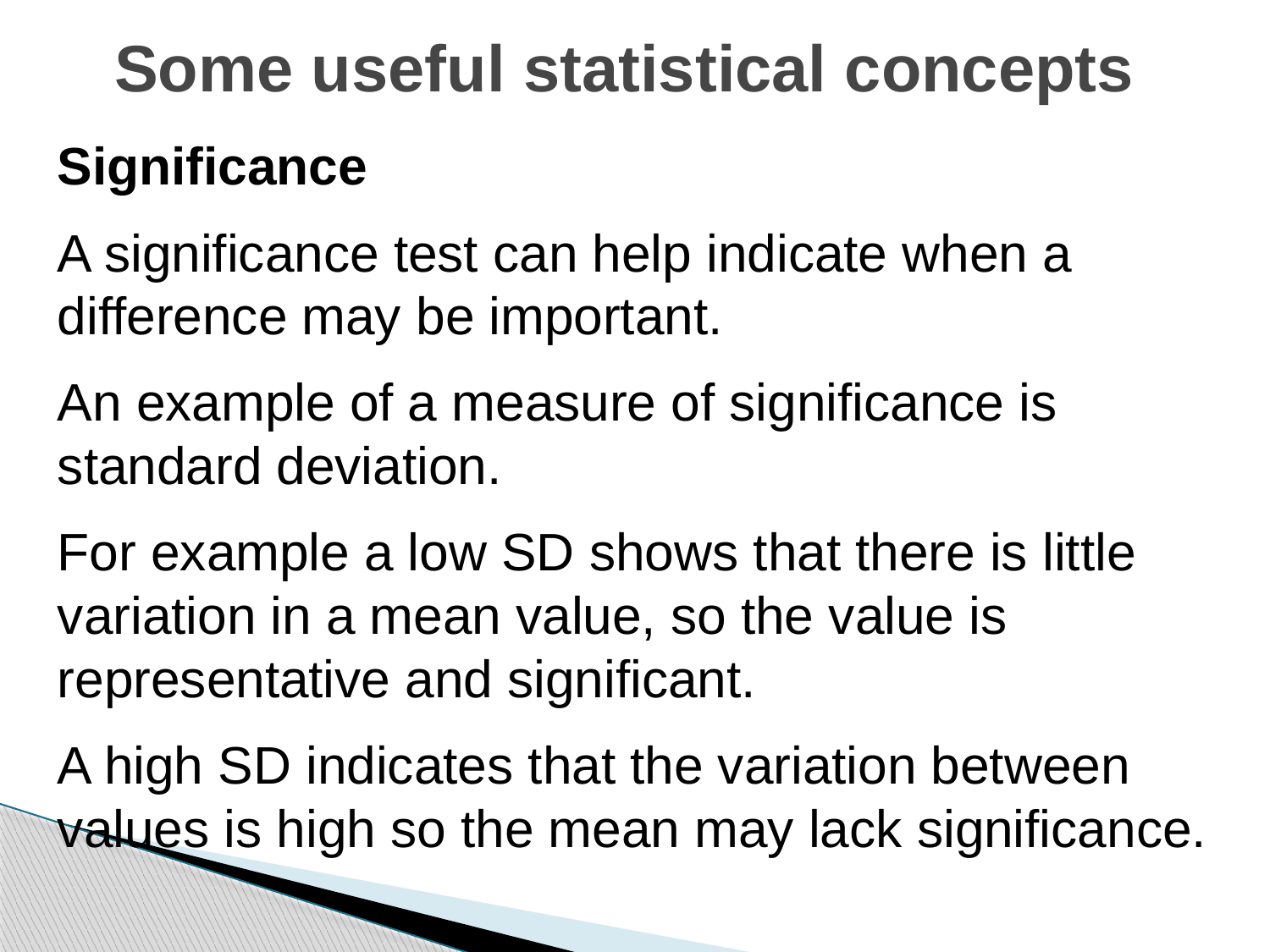

# Some useful statistical concepts
Significance
A significance test can help indicate when a difference may be important.
An example of a measure of significance is standard deviation.
For example a low SD shows that there is little variation in a mean value, so the value is representative and significant.
A high SD indicates that the variation between values is high so the mean may lack significance.